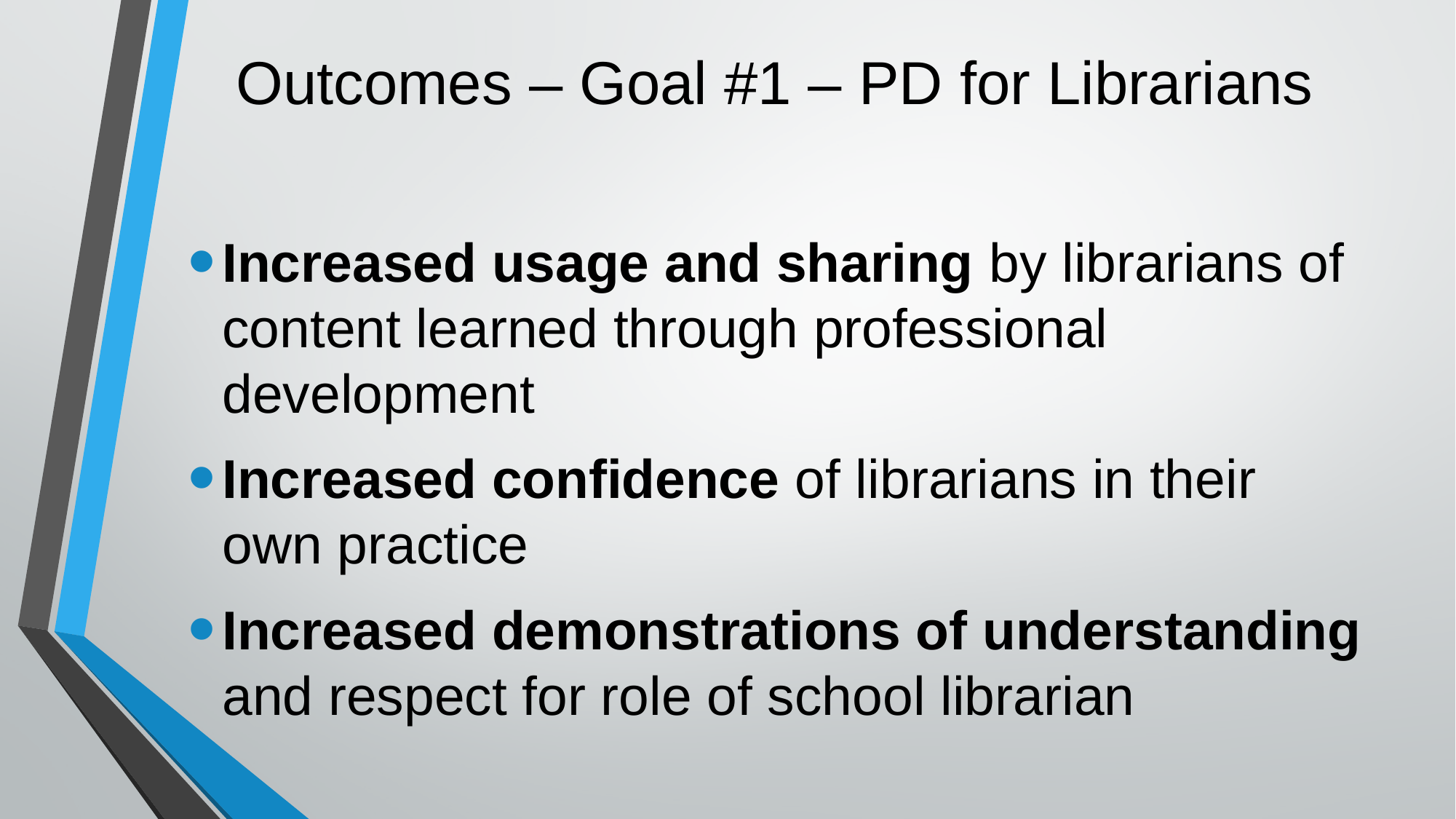

# Outcomes – Goal #1 – PD for Librarians
Increased usage and sharing by librarians of content learned through professional development
Increased confidence of librarians in their own practice
Increased demonstrations of understanding and respect for role of school librarian